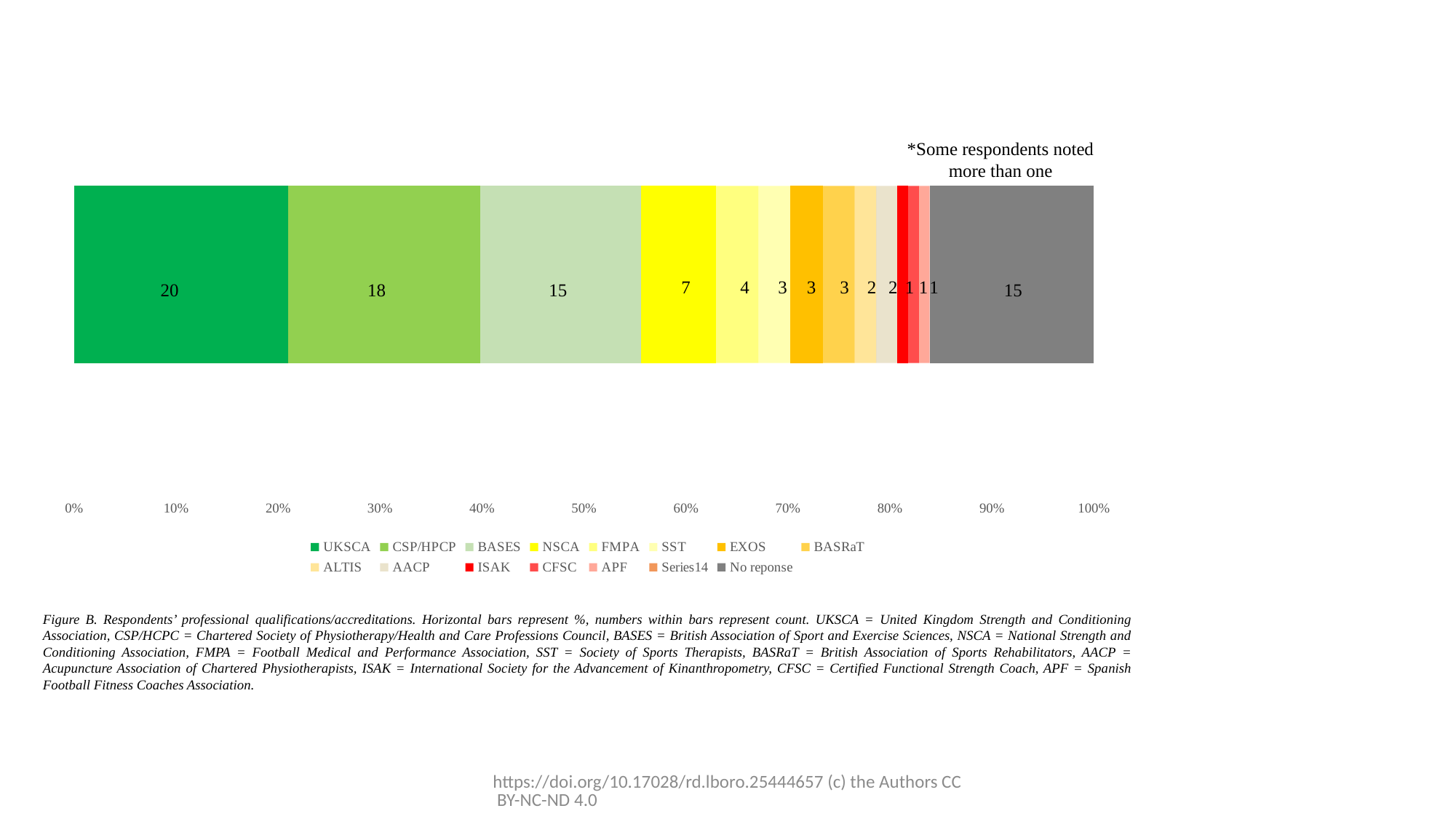

### Chart

| Category | UKSCA | CSP/HPCP | BASES | NSCA | FMPA | SST | EXOS | BASRaT | ALTIS | AACP | ISAK | CFSC | APF |  | No reponse |
|---|---|---|---|---|---|---|---|---|---|---|---|---|---|---|---|
*Some respondents noted more than one
20
18
15
7
4
3
3
3
2
2
1
1
1
15
Figure B. Respondents’ professional qualifications/accreditations. Horizontal bars represent %, numbers within bars represent count. UKSCA = United Kingdom Strength and Conditioning Association, CSP/HCPC = Chartered Society of Physiotherapy/Health and Care Professions Council, BASES = British Association of Sport and Exercise Sciences, NSCA = National Strength and Conditioning Association, FMPA = Football Medical and Performance Association, SST = Society of Sports Therapists, BASRaT = British Association of Sports Rehabilitators, AACP = Acupuncture Association of Chartered Physiotherapists, ISAK = International Society for the Advancement of Kinanthropometry, CFSC = Certified Functional Strength Coach, APF = Spanish Football Fitness Coaches Association.
https://doi.org/10.17028/rd.lboro.25444657 (c) the Authors CC BY-NC-ND 4.0